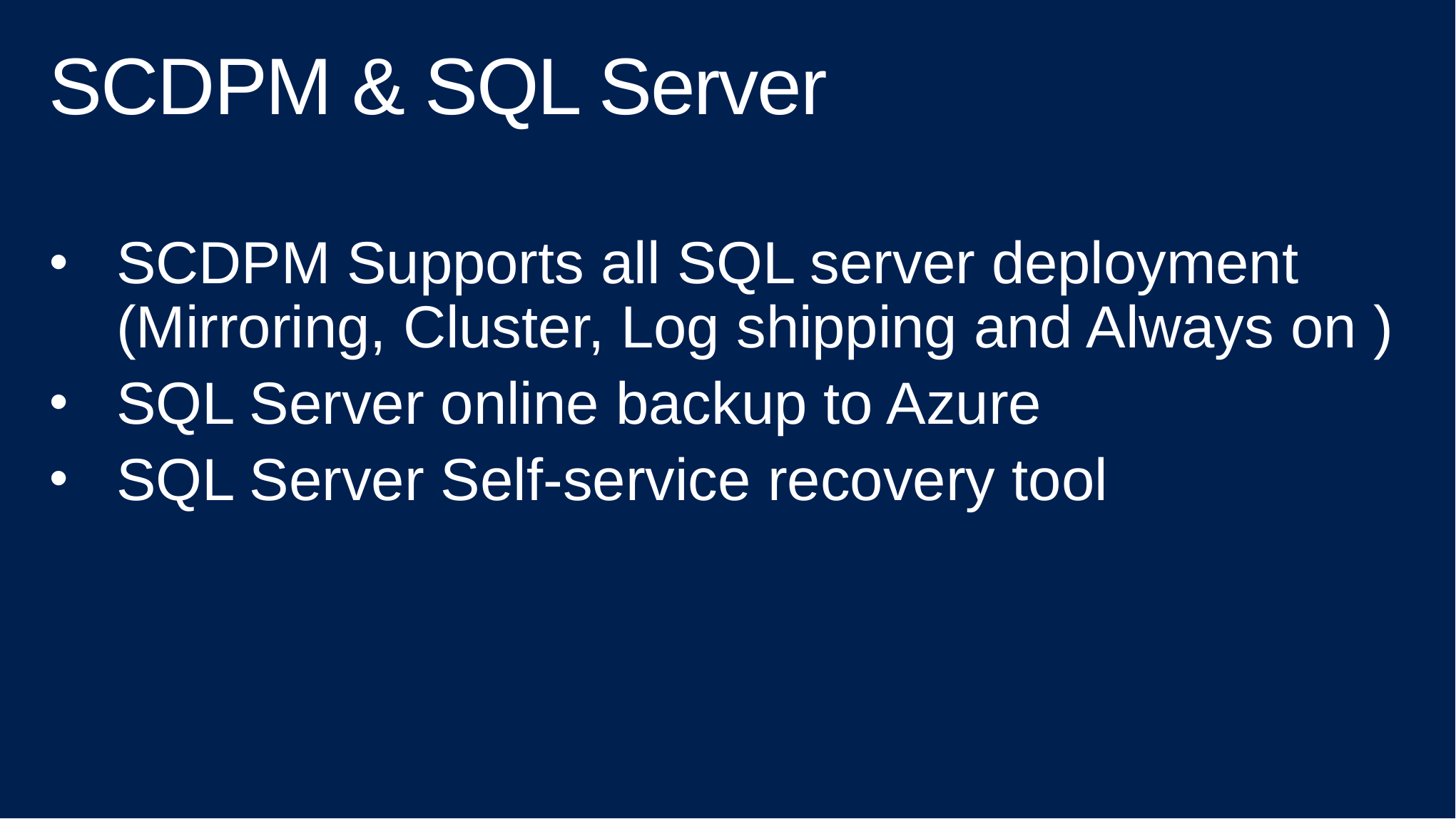

# SCDPM & SQL Server
SCDPM Supports all SQL server deployment (Mirroring, Cluster, Log shipping and Always on )
SQL Server online backup to Azure
SQL Server Self-service recovery tool